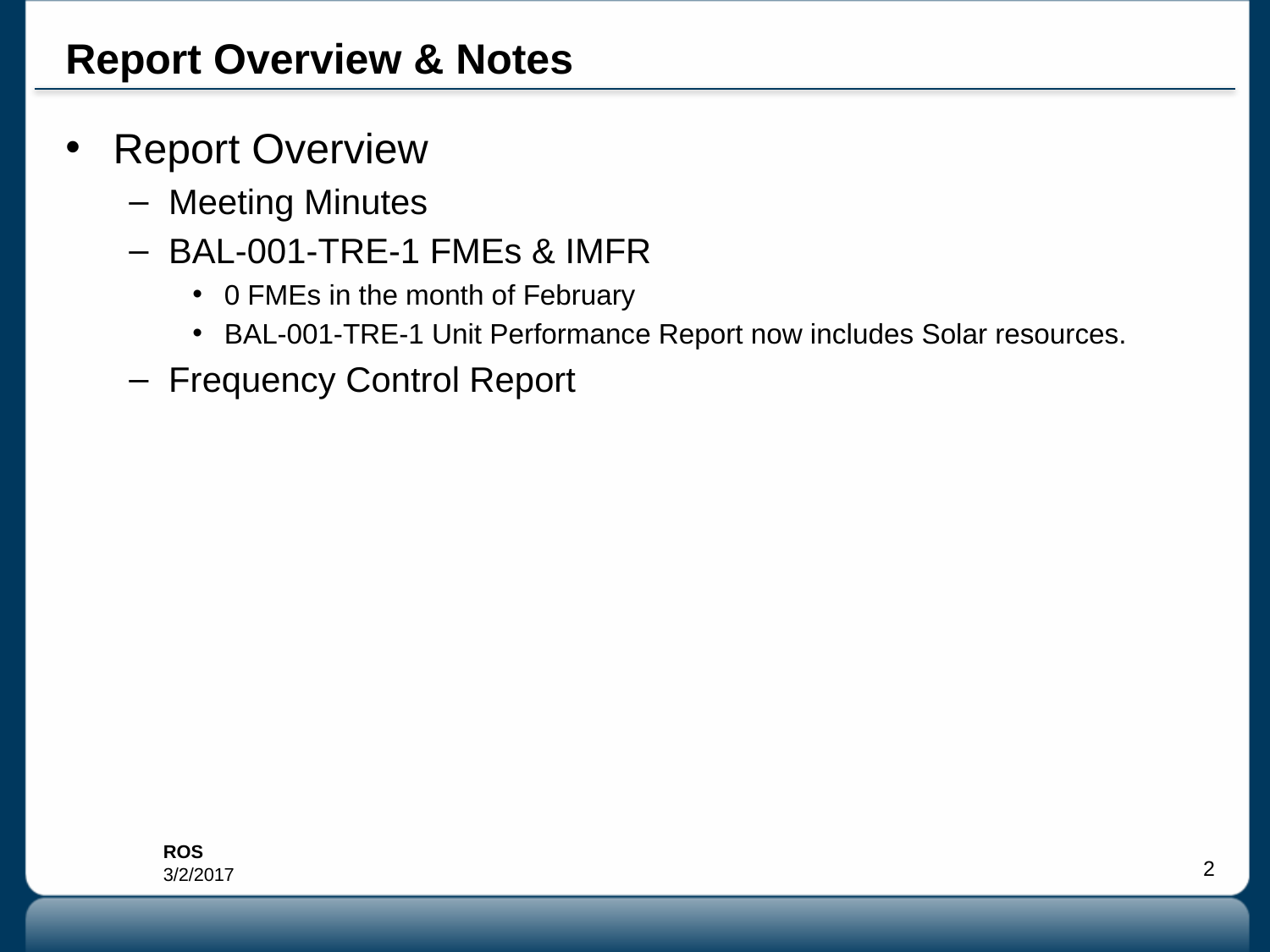

# Report Overview & Notes
Report Overview
Meeting Minutes
BAL-001-TRE-1 FMEs & IMFR
0 FMEs in the month of February
BAL-001-TRE-1 Unit Performance Report now includes Solar resources.
Frequency Control Report